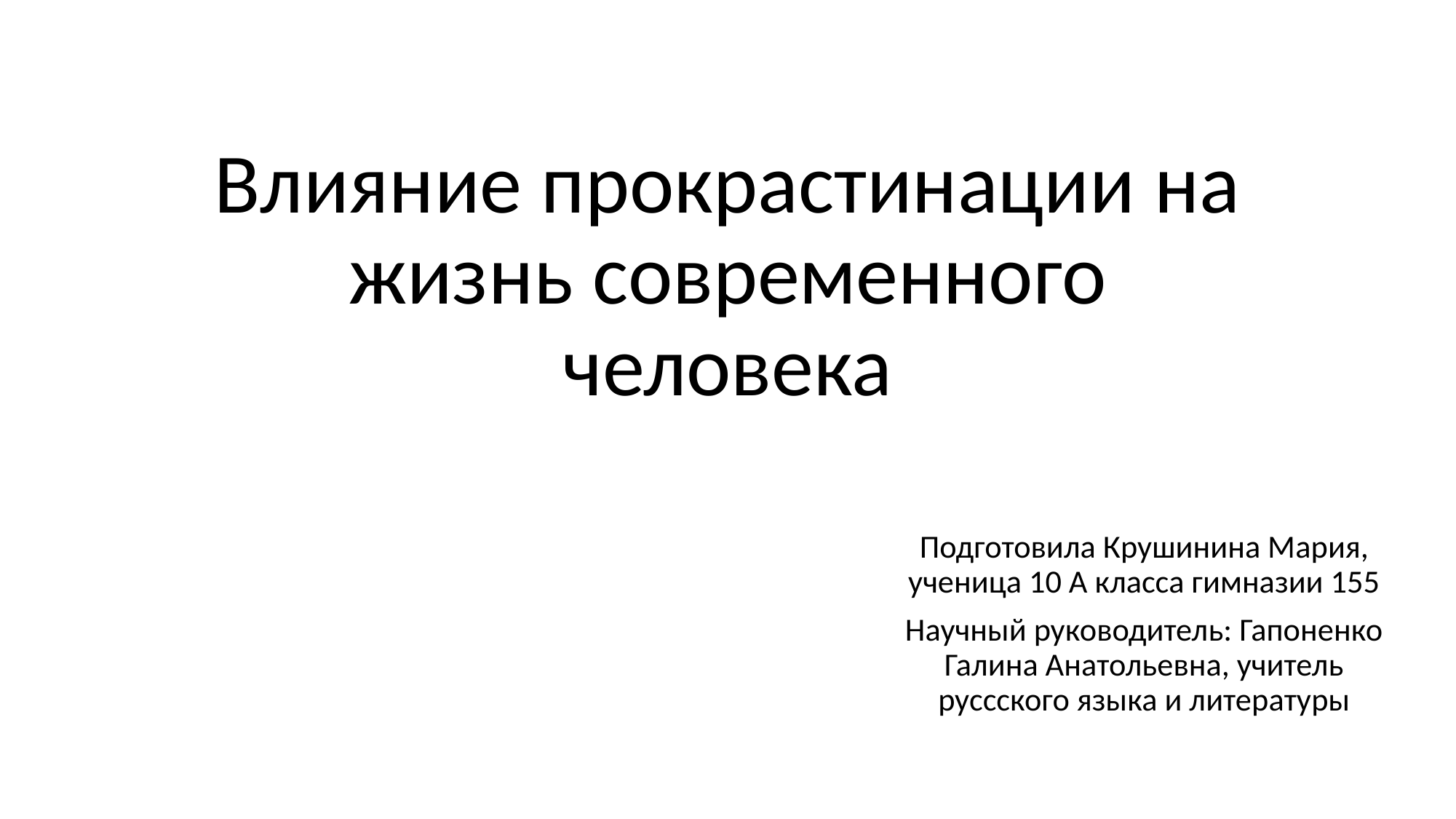

# Влияние прокрастинации на жизнь современного человека
Подготовила Крушинина Мария, ученица 10 А класса гимназии 155
Научный руководитель: Гапоненко Галина Анатольевна, учитель руссского языка и литературы